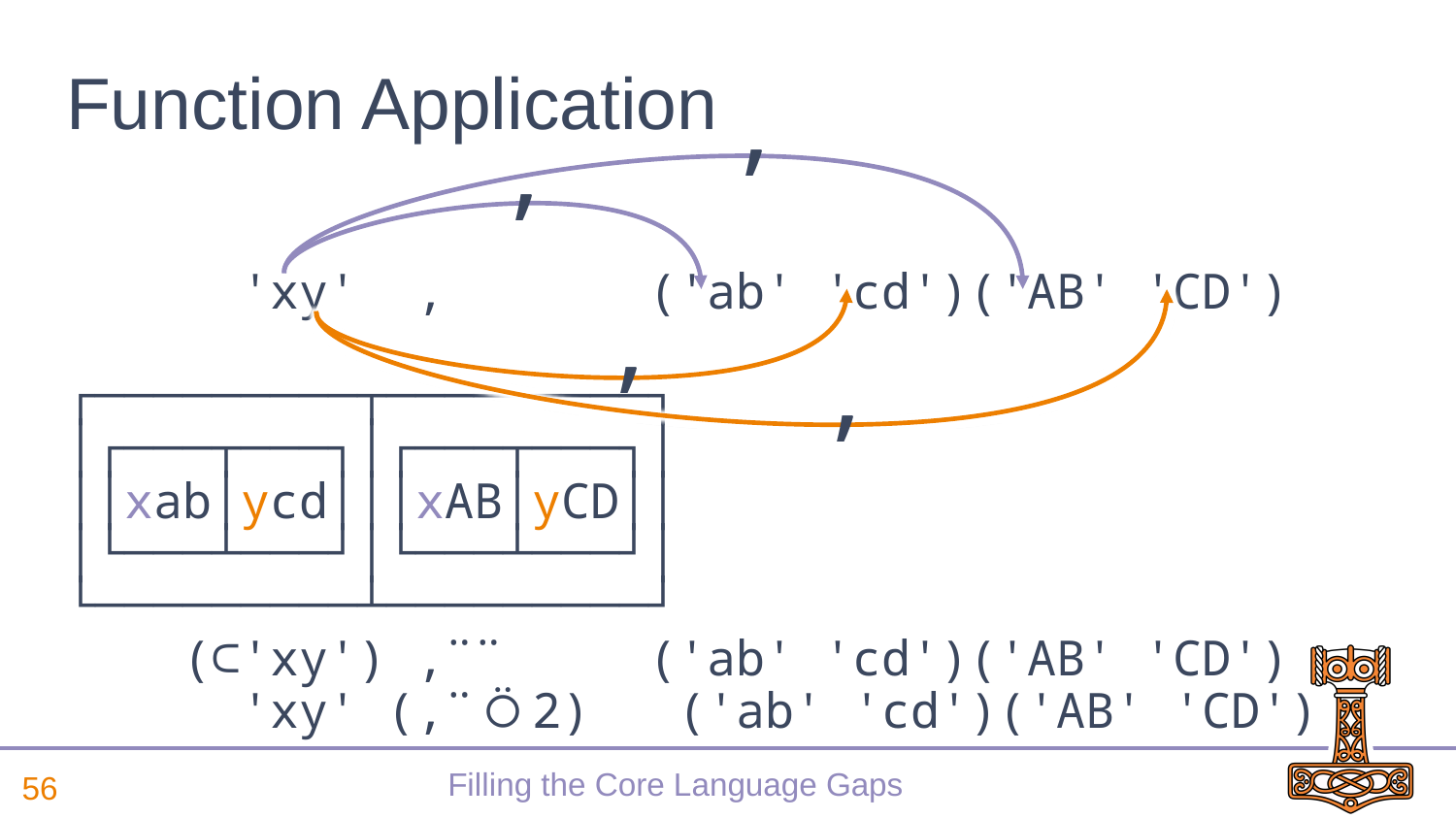

# Function Application

,
,

      'xy'  ,       ('ab' 'cd')('AB' 'CD')

┌─────────┬─────────┐
│┌───┬───┐│┌───┬───┐│
││xab│ycd│││xAB│yCD││
│└───┴───┘│└───┴───┘│
└─────────┴─────────┘
    (⊂'xy') ,¨¨     ('ab' 'cd')('AB' 'CD')
      'xy' (,¨⍥2)   ('ab' 'cd')('AB' 'CD')

,

,